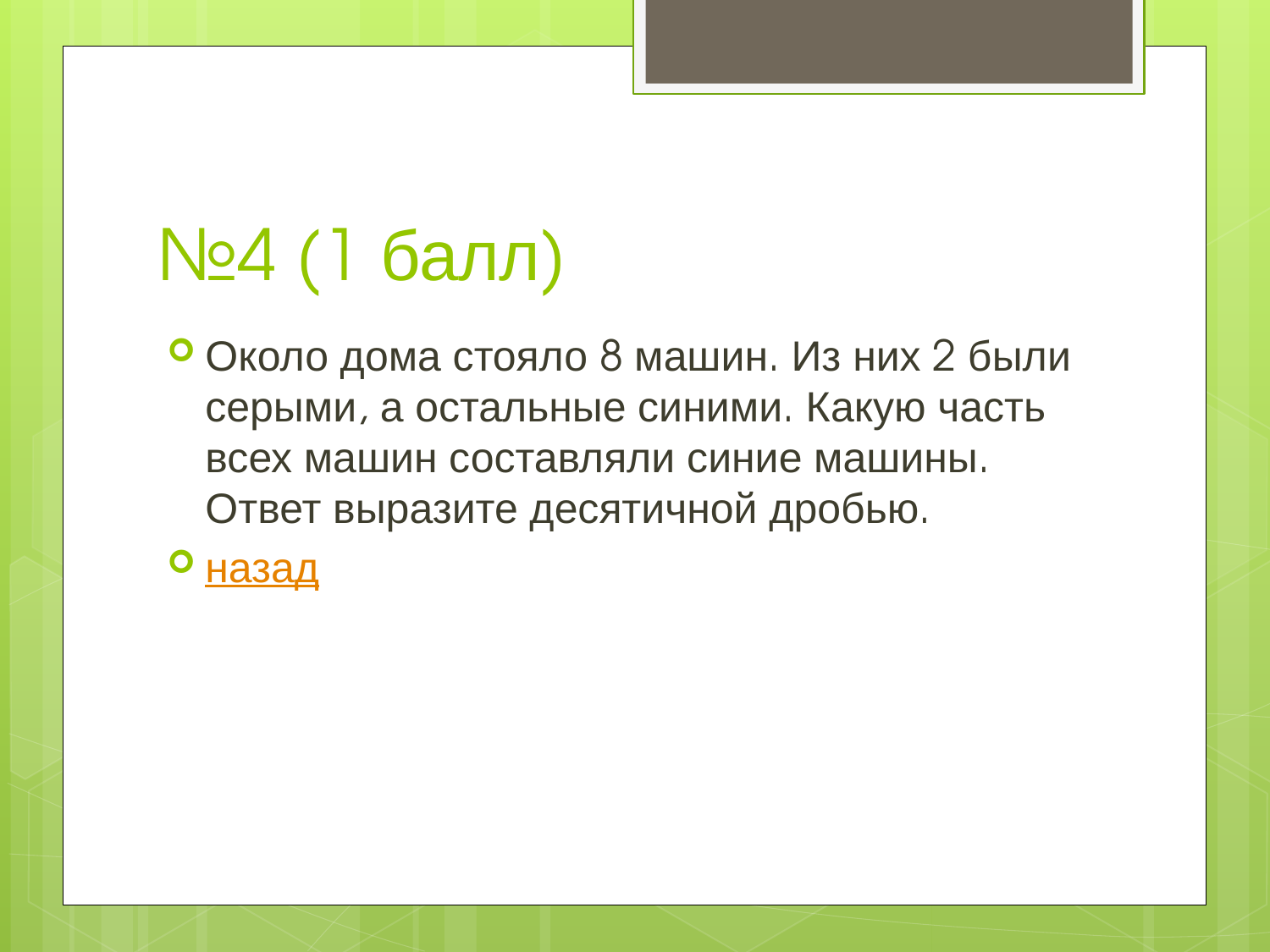

# №4 (1 балл)
Около дома стояло 8 машин. Из них 2 были серыми, а остальные синими. Какую часть всех машин составляли синие машины. Ответ выразите десятичной дробью.
назад